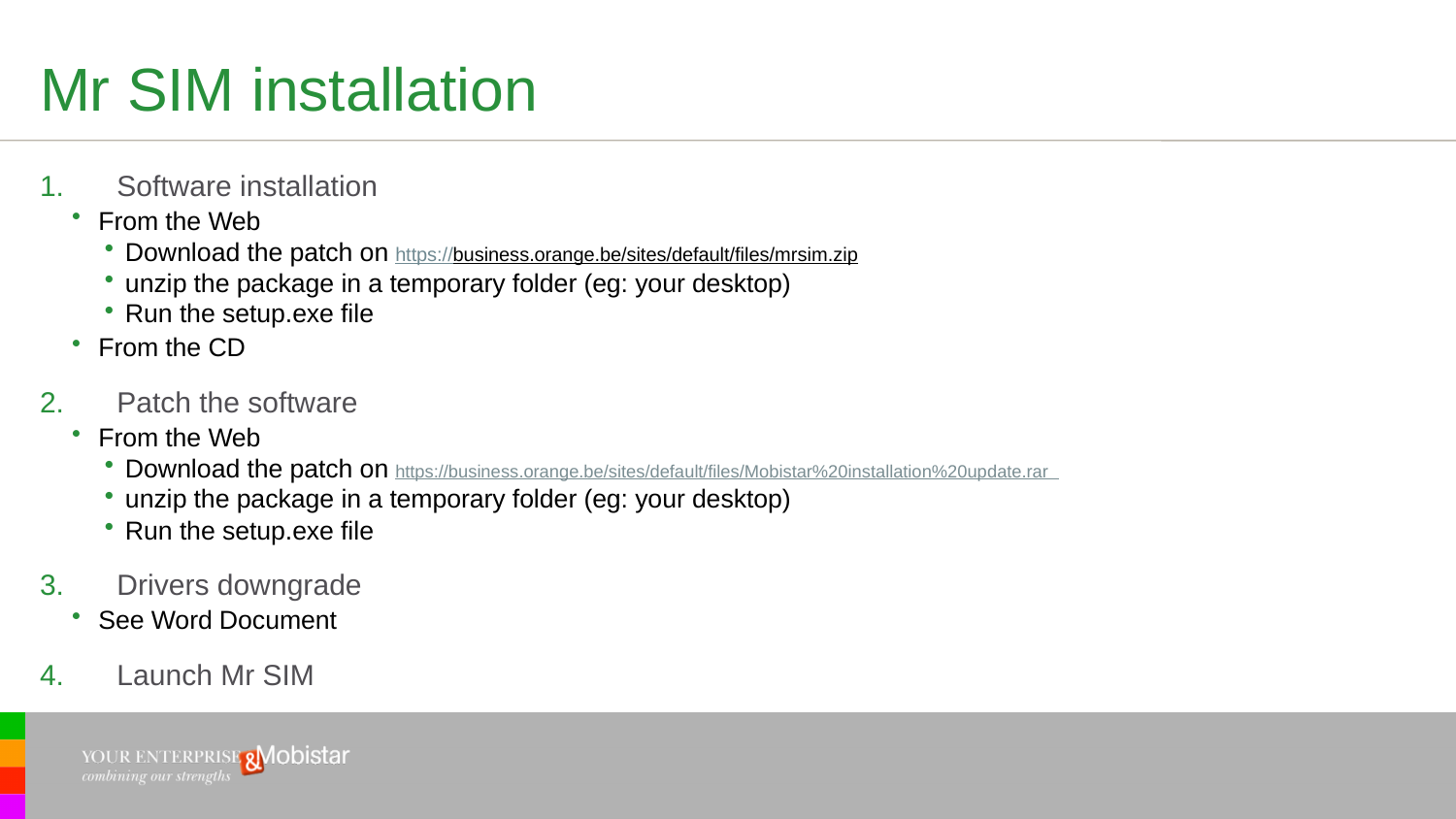

# Mr SIM installation
Software installation
From the Web
Download the patch on https://business.orange.be/sites/default/files/mrsim.zip
unzip the package in a temporary folder (eg: your desktop)
Run the setup.exe file
From the CD
Patch the software
From the Web
Download the patch on https://business.orange.be/sites/default/files/Mobistar%20installation%20update.rar
unzip the package in a temporary folder (eg: your desktop)
Run the setup.exe file
Drivers downgrade
See Word Document
Launch Mr SIM